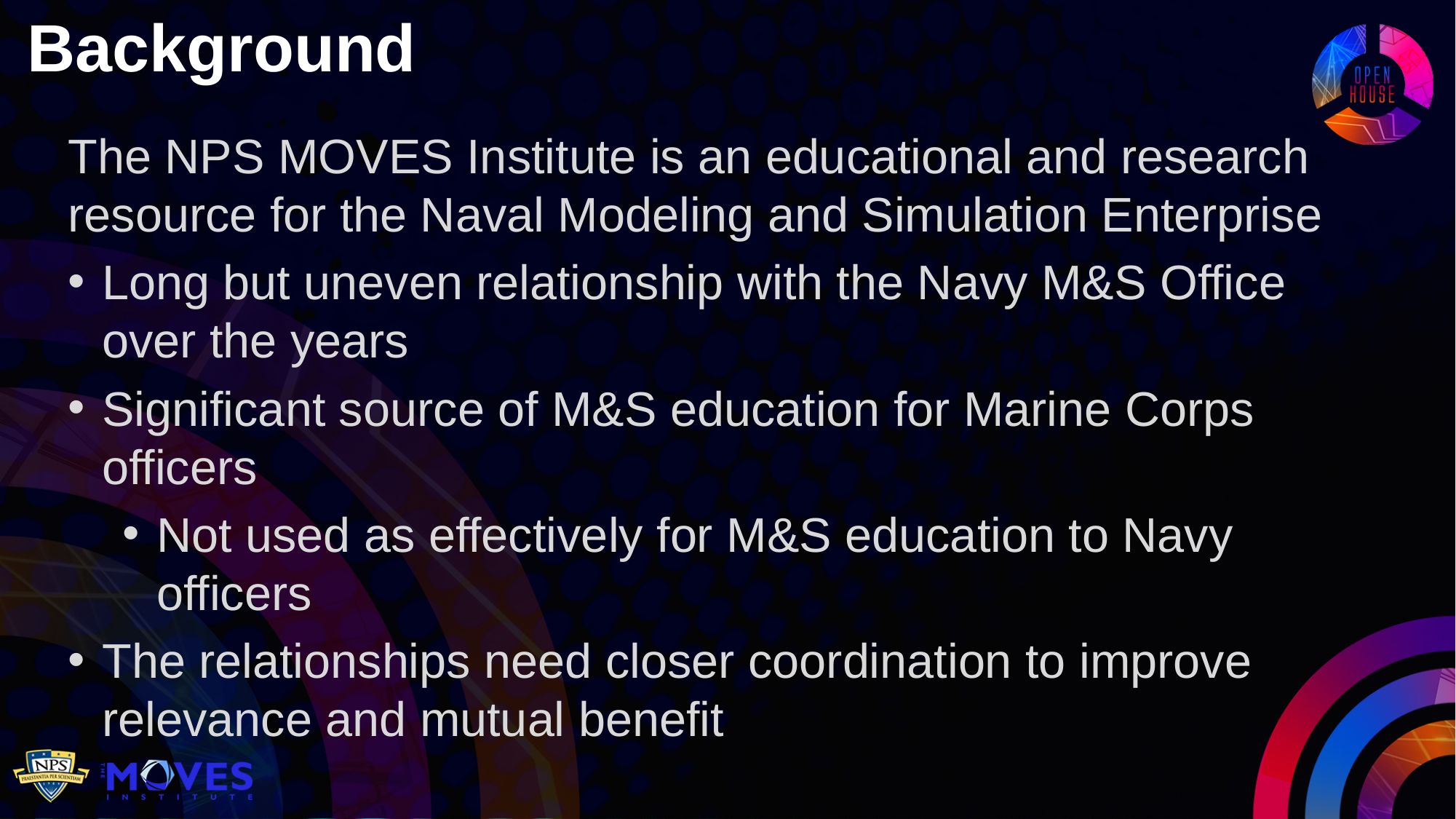

Background
The NPS MOVES Institute is an educational and research resource for the Naval Modeling and Simulation Enterprise
Long but uneven relationship with the Navy M&S Office over the years
Significant source of M&S education for Marine Corps officers
Not used as effectively for M&S education to Navy officers
The relationships need closer coordination to improve relevance and mutual benefit